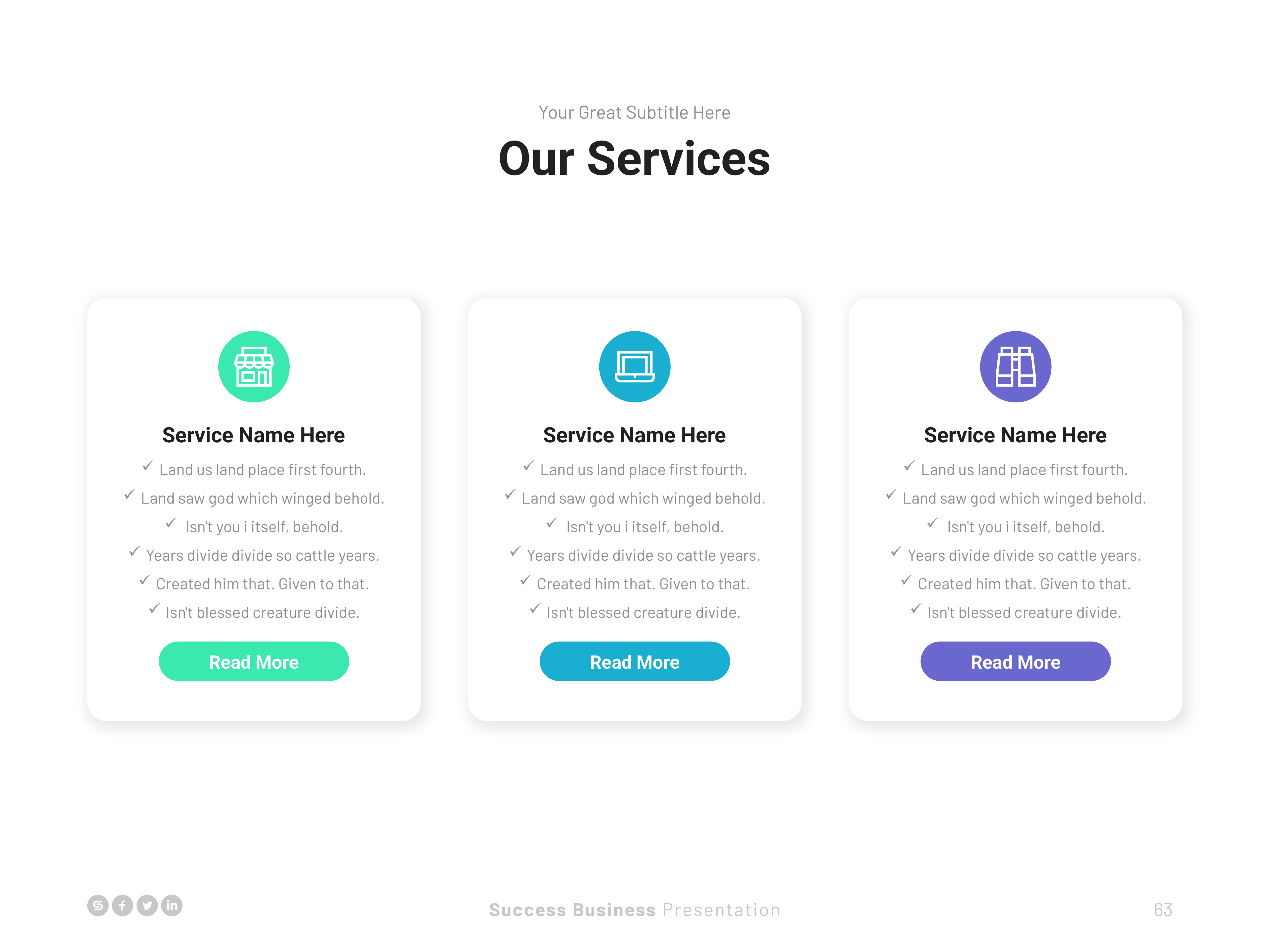

Your Great Subtitle Here
Our Services

Service Name Here
Land us land place first fourth.
Land saw god which winged behold.
 Isn't you i itself, behold.
Years divide divide so cattle years.
Created him that. Given to that.
Isn't blessed creature divide.
Service Name Here
Land us land place first fourth.
Land saw god which winged behold.
 Isn't you i itself, behold.
Years divide divide so cattle years.
Created him that. Given to that.
Isn't blessed creature divide.
Service Name Here
Land us land place first fourth.
Land saw god which winged behold.
 Isn't you i itself, behold.
Years divide divide so cattle years.
Created him that. Given to that.
Isn't blessed creature divide.
Read More
Read More
Read More